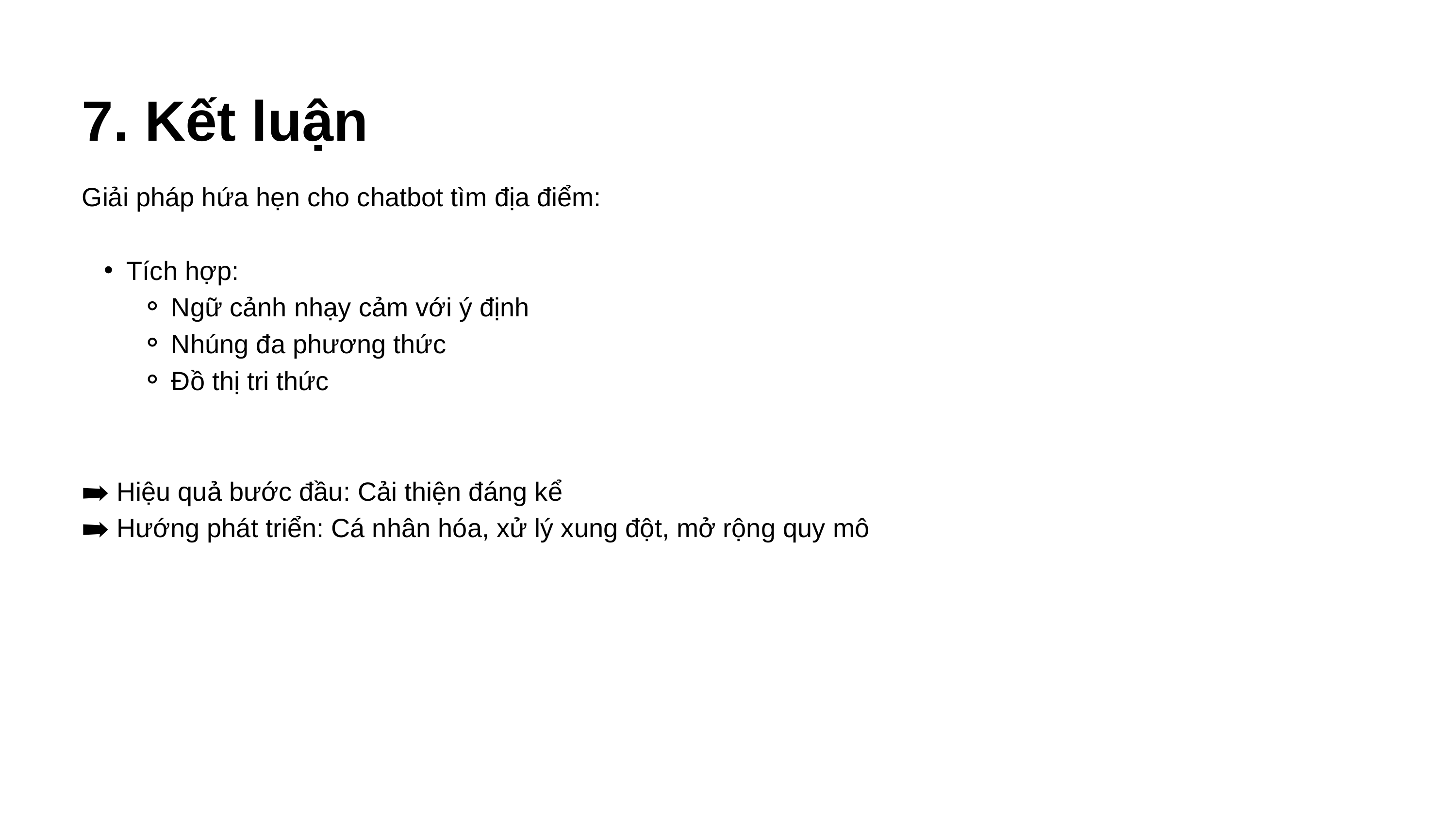

7. Kết luận
Giải pháp hứa hẹn cho chatbot tìm địa điểm:

Tích hợp:
Ngữ cảnh nhạy cảm với ý định
Nhúng đa phương thức
Đồ thị tri thức

➡️ Hiệu quả bước đầu: Cải thiện đáng kể
➡️ Hướng phát triển: Cá nhân hóa, xử lý xung đột, mở rộng quy mô